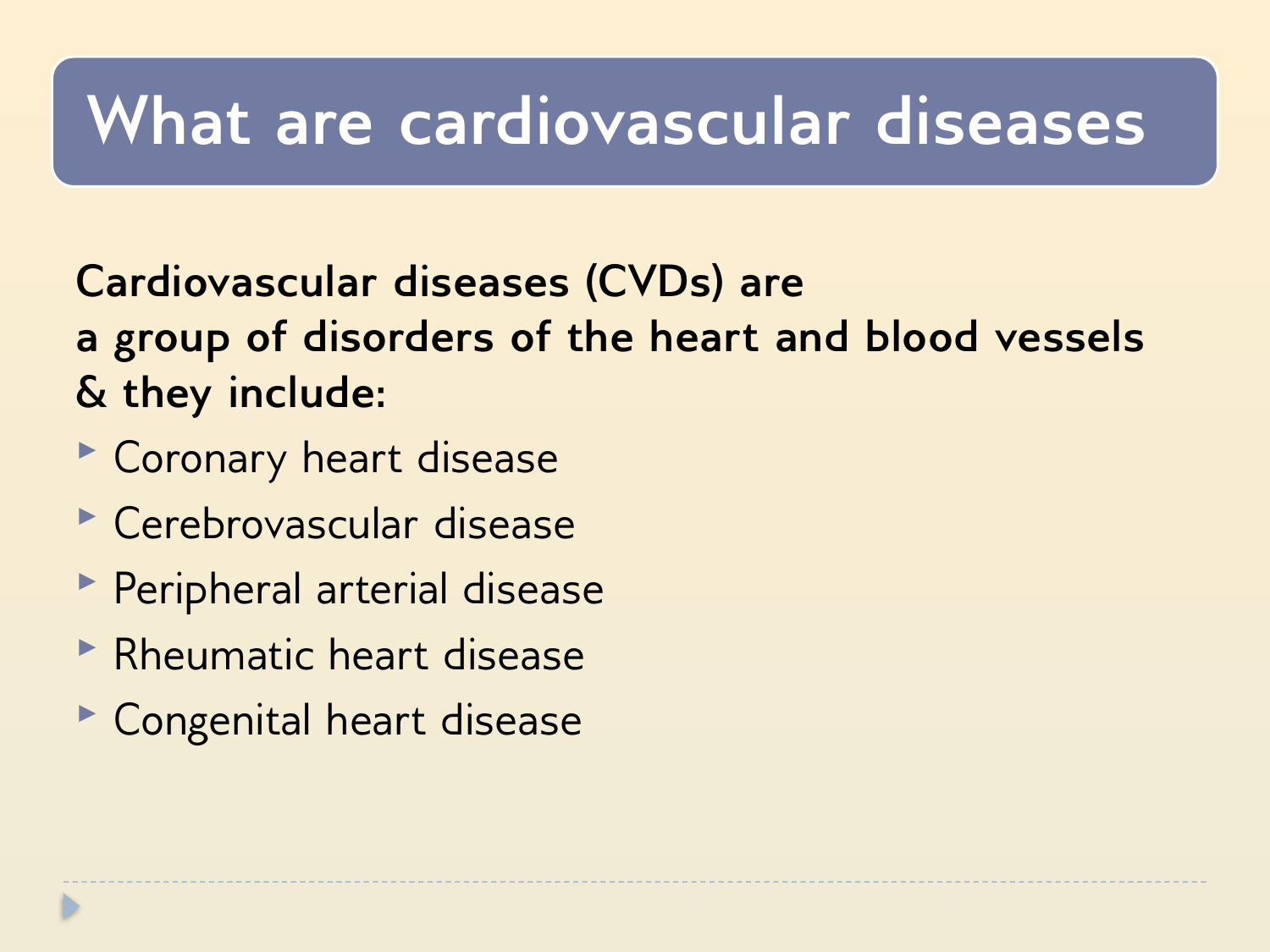

What are cardiovascular diseases
Cardiovascular diseases (CVDs) are
a group of disorders of the heart and blood vessels
& they include:
Coronary heart disease
Cerebrovascular disease
Peripheral arterial disease
Rheumatic heart disease
Congenital heart disease